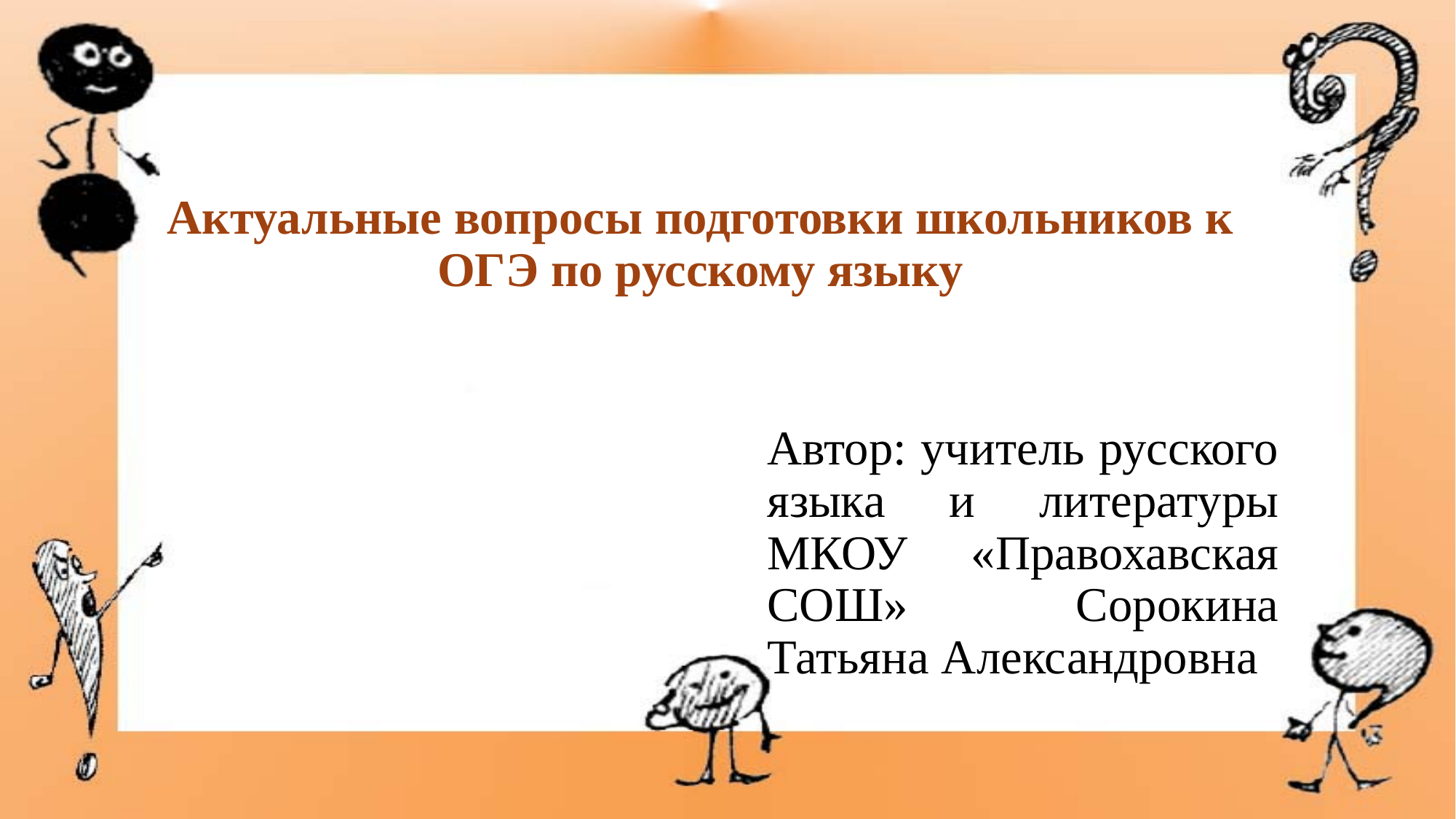

# Актуальные вопросы подготовки школьников к ОГЭ по русскому языку
Автор: учитель русского языка и литературы МКОУ «Правохавская СОШ» Сорокина Татьяна Александровна